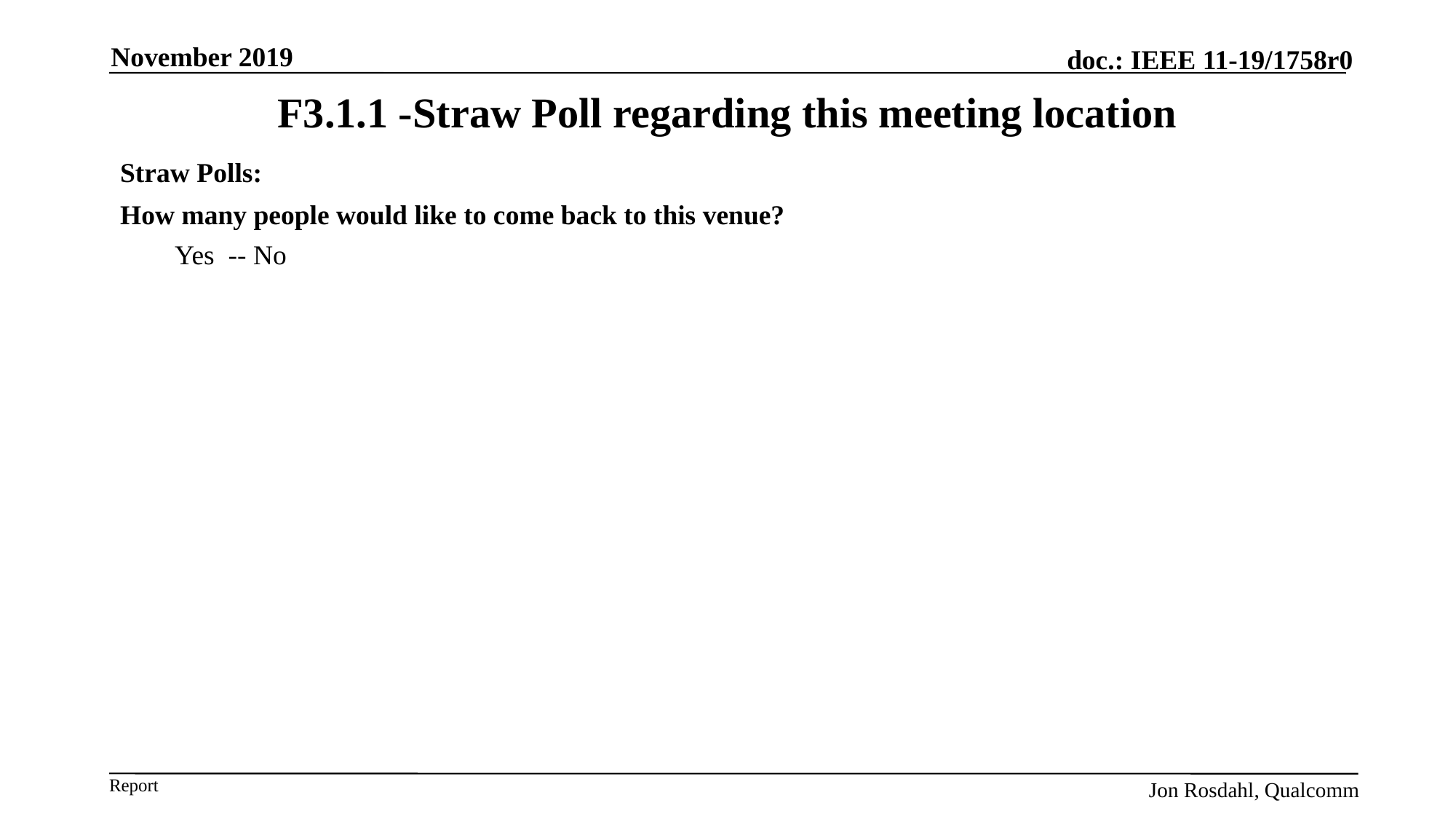

November 2019
# F3.1.1 -Straw Poll regarding this meeting location
Straw Polls:
How many people would like to come back to this venue?
Yes  -- No
Jon Rosdahl, Qualcomm